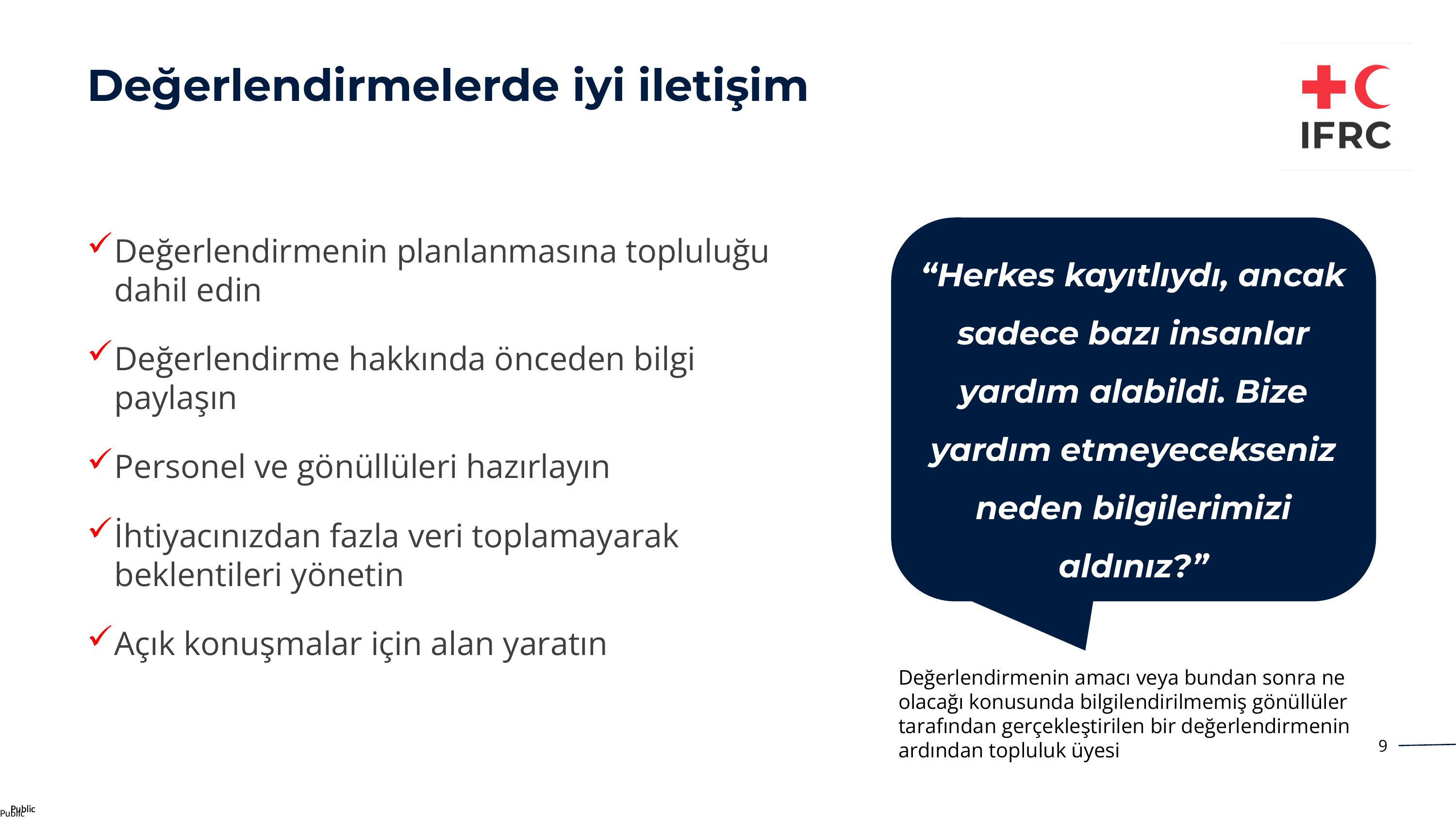

Değerlendirmelerde iyi iletişim
“Herkes kayıtlıydı, ancak sadece bazı insanlar yardım alabildi. Bize yardım etmeyecekseniz neden bilgilerimizi aldınız?”
Değerlendirmenin planlanmasına topluluğu dahil edin
Değerlendirme hakkında önceden bilgi paylaşın
Personel ve gönüllüleri hazırlayın
İhtiyacınızdan fazla veri toplamayarak beklentileri yönetin
Açık konuşmalar için alan yaratın
Değerlendirmenin amacı veya bundan sonra ne olacağı konusunda bilgilendirilmemiş gönüllüler tarafından gerçekleştirilen bir değerlendirmenin ardından topluluk üyesi